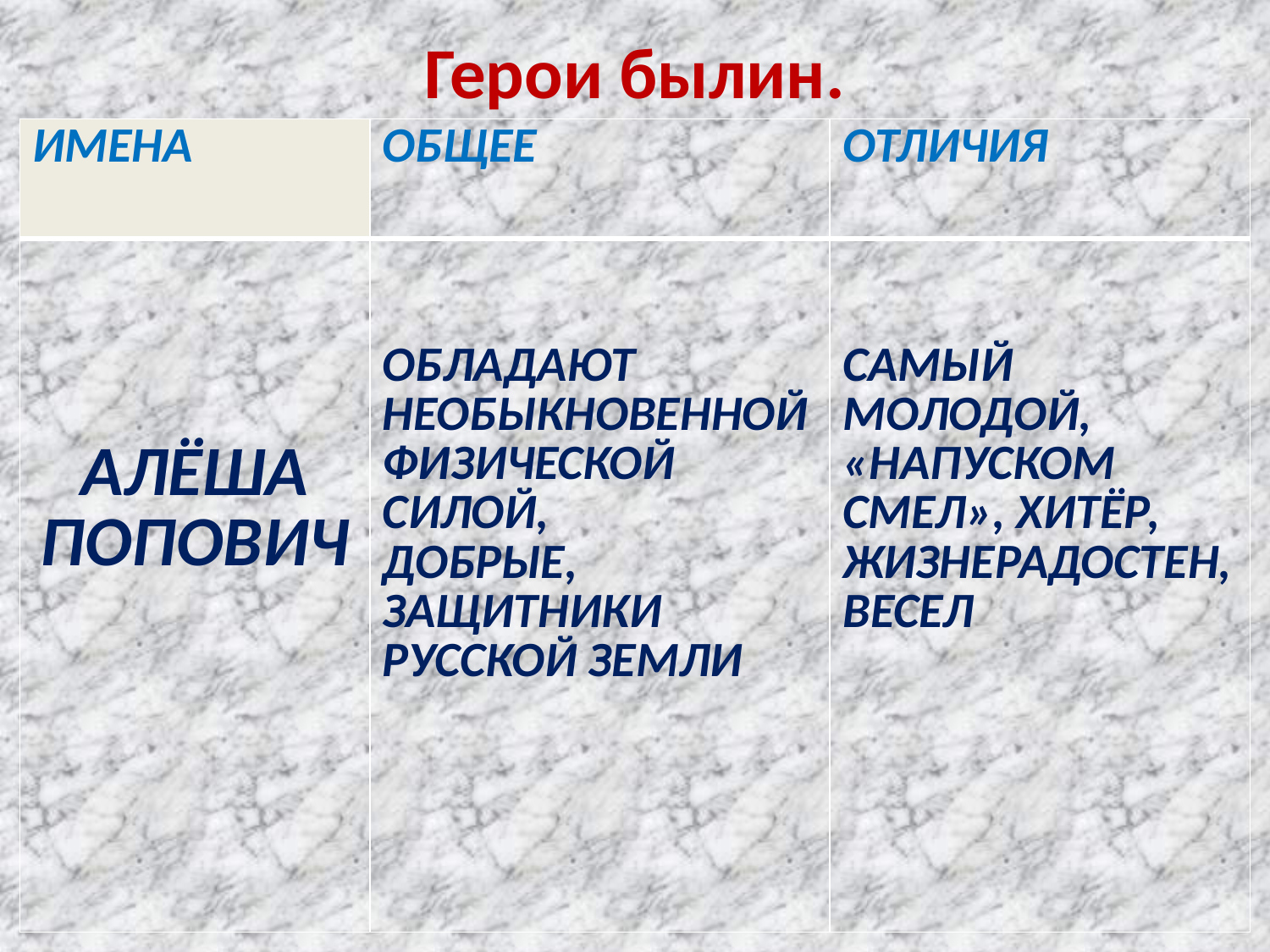

# Герои былин.
| ИМЕНА | ОБЩЕЕ | ОТЛИЧИЯ |
| --- | --- | --- |
| АЛЁША ПОПОВИЧ | ОБЛАДАЮТ НЕОБЫКНОВЕННОЙ ФИЗИЧЕСКОЙ СИЛОЙ, ДОБРЫЕ, ЗАЩИТНИКИ РУССКОЙ ЗЕМЛИ | САМЫЙ МОЛОДОЙ, «НАПУСКОМ СМЕЛ», ХИТЁР, ЖИЗНЕРАДОСТЕН, ВЕСЕЛ |